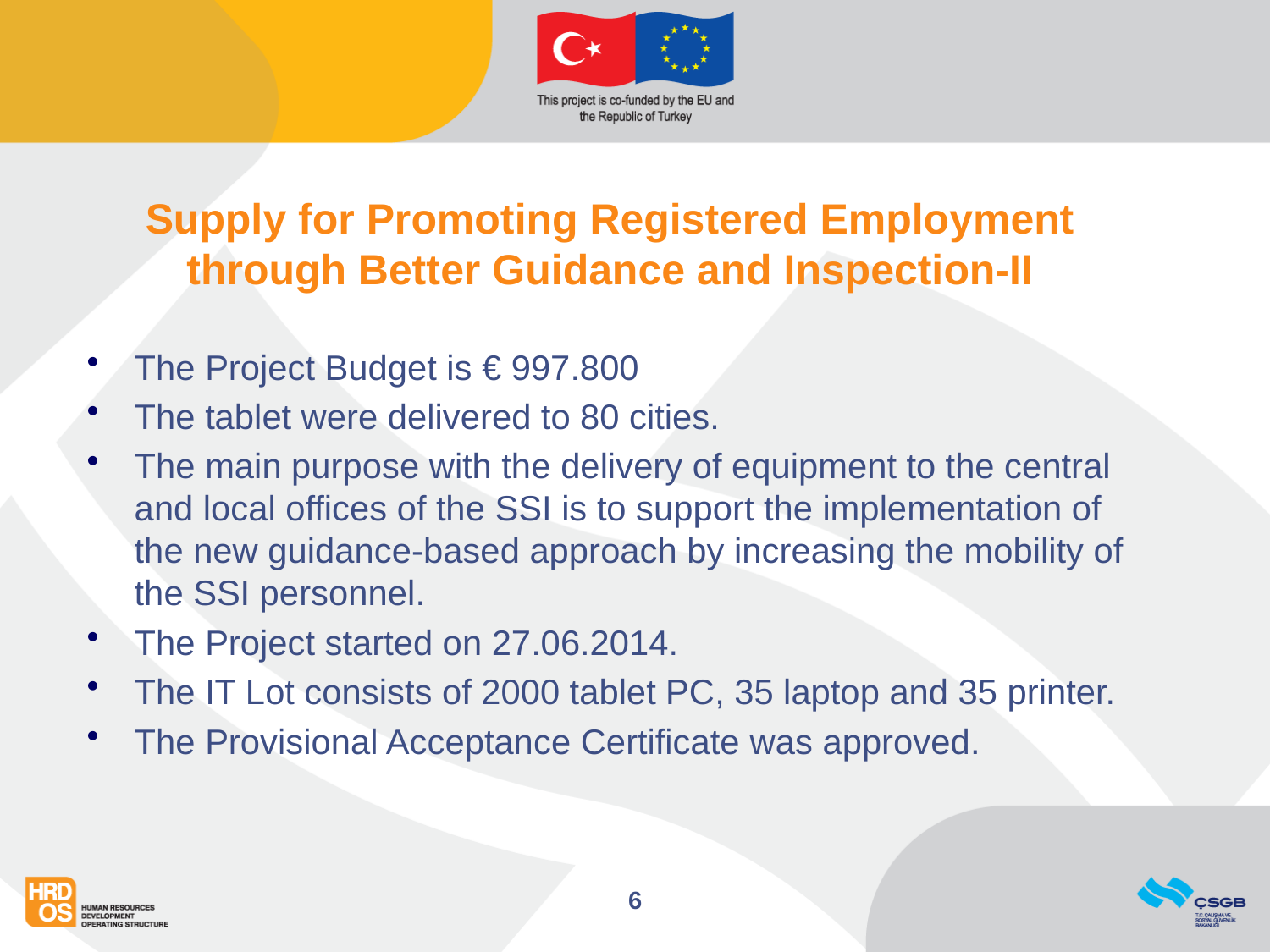

# Supply for Promoting Registered Employment through Better Guidance and Inspection-II
The Project Budget is € 997.800
The tablet were delivered to 80 cities.
The main purpose with the delivery of equipment to the central and local offices of the SSI is to support the implementation of the new guidance-based approach by increasing the mobility of the SSI personnel.
The Project started on 27.06.2014.
The IT Lot consists of 2000 tablet PC, 35 laptop and 35 printer.
The Provisional Acceptance Certificate was approved.

6